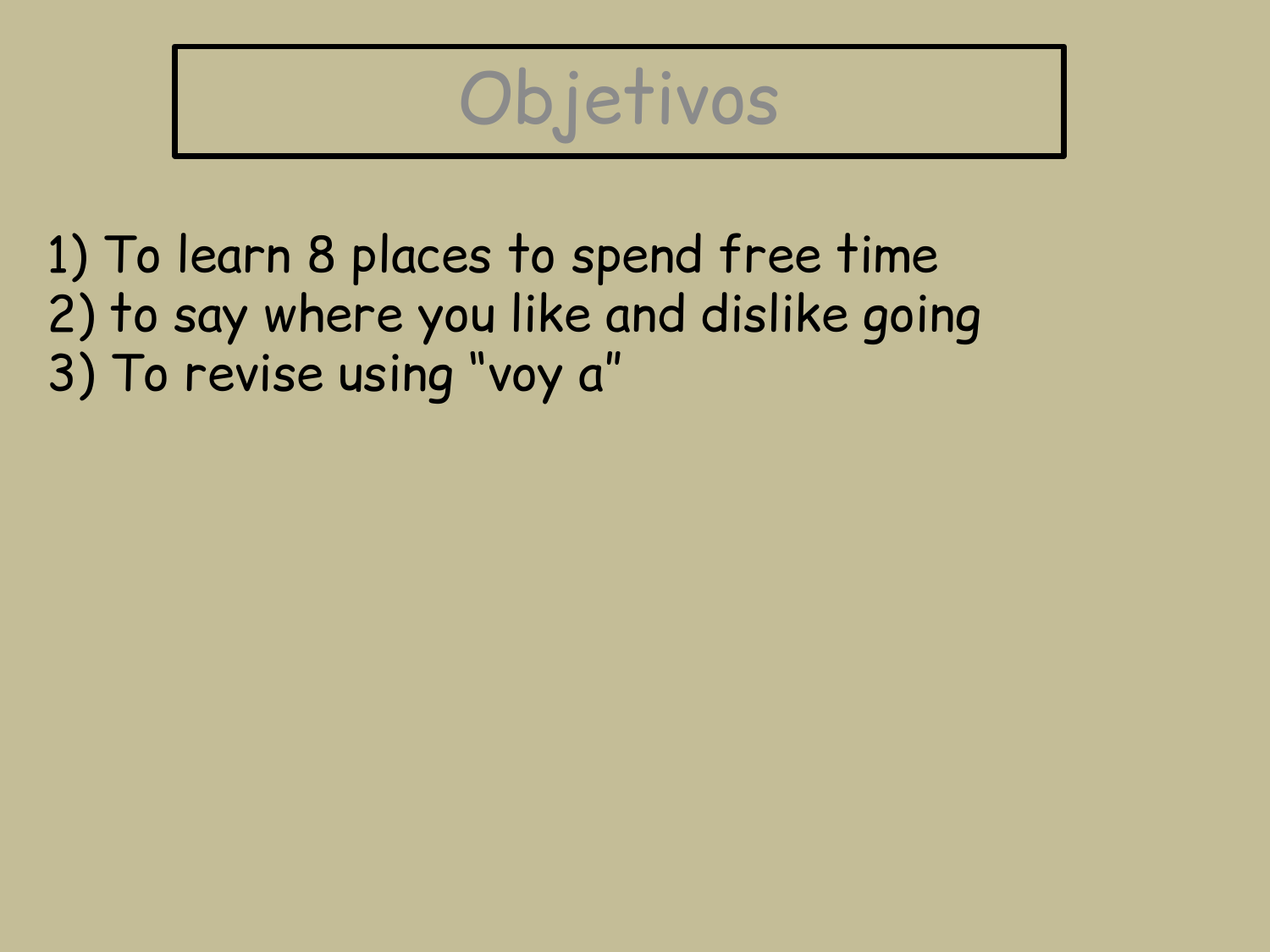

Objetivos
1) To learn 8 places to spend free time
2) to say where you like and dislike going
3) To revise using “voy a”